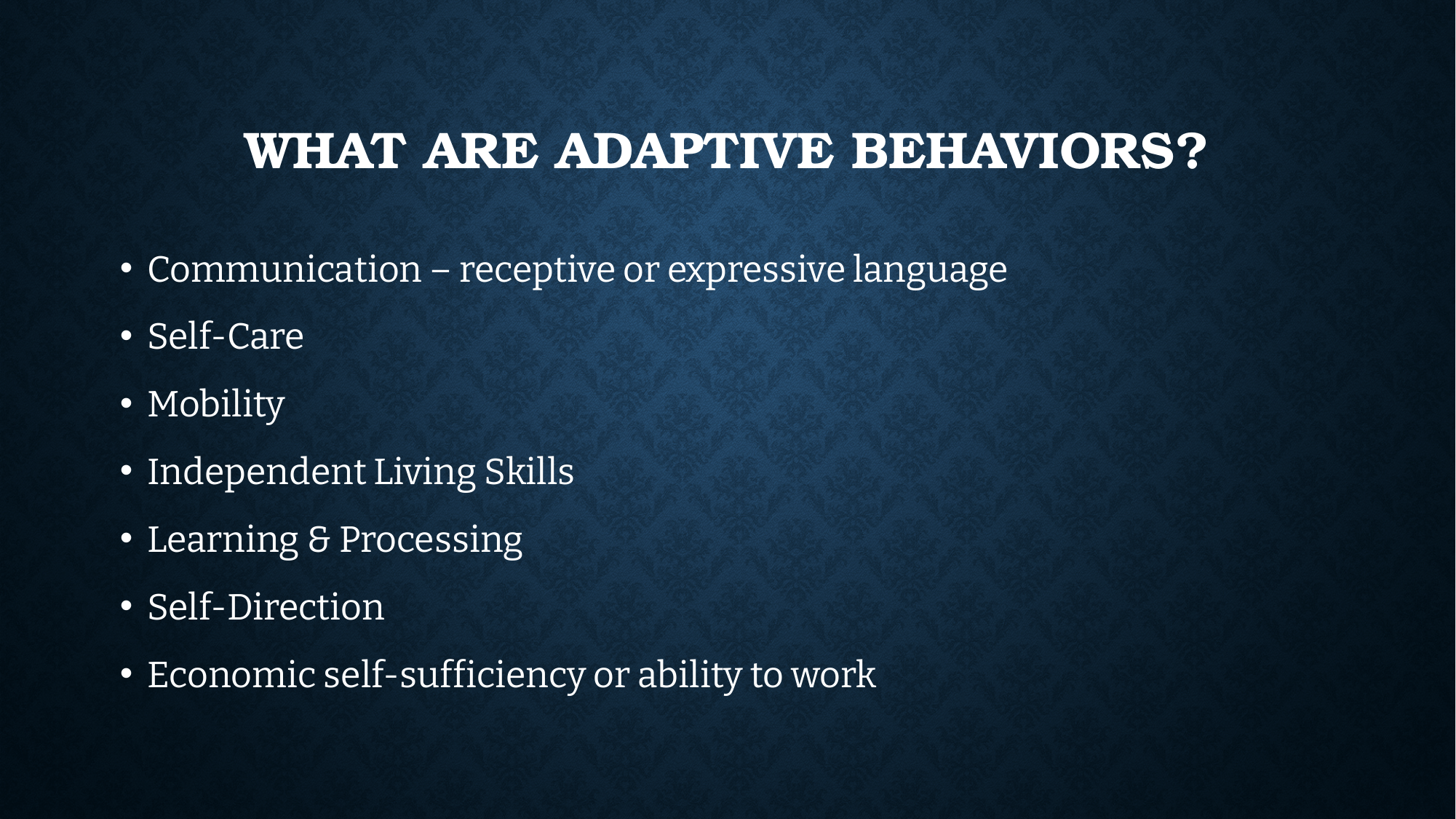

# What are Adaptive behaviors?
Communication – receptive or expressive language
Self-Care
Mobility
Independent Living Skills
Learning & Processing
Self-Direction
Economic self-sufficiency or ability to work